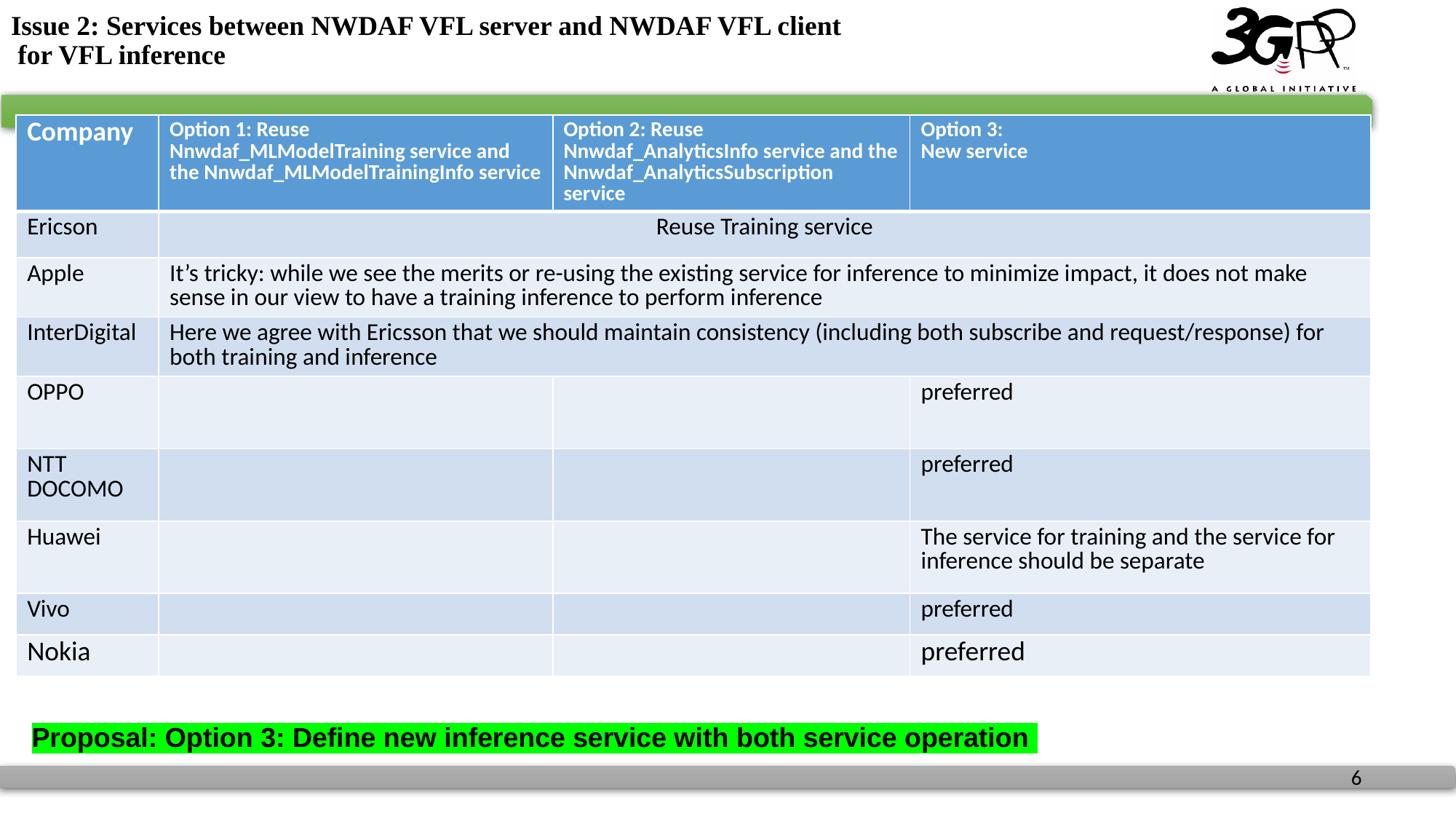

# Issue 2: Services between NWDAF VFL server and NWDAF VFL client for VFL inference
| Company | Option 1: Reuse Nnwdaf\_MLModelTraining service and the Nnwdaf\_MLModelTrainingInfo service | Option 2: Reuse Nnwdaf\_AnalyticsInfo service and the Nnwdaf\_AnalyticsSubscription service | Option 3: New service |
| --- | --- | --- | --- |
| Ericson | Reuse Training service |  |  |
| Apple | It’s tricky: while we see the merits or re-using the existing service for inference to minimize impact, it does not make sense in our view to have a training inference to perform inference |  |  |
| InterDigital | Here we agree with Ericsson that we should maintain consistency (including both subscribe and request/response) for both training and inference |  |  |
| OPPO |  |  | preferred |
| NTT DOCOMO |  |  | preferred |
| Huawei |  |  | The service for training and the service for inference should be separate |
| Vivo |  |  | preferred |
| Nokia |  |  | preferred |
Proposal: Option 3: Define new inference service with both service operation